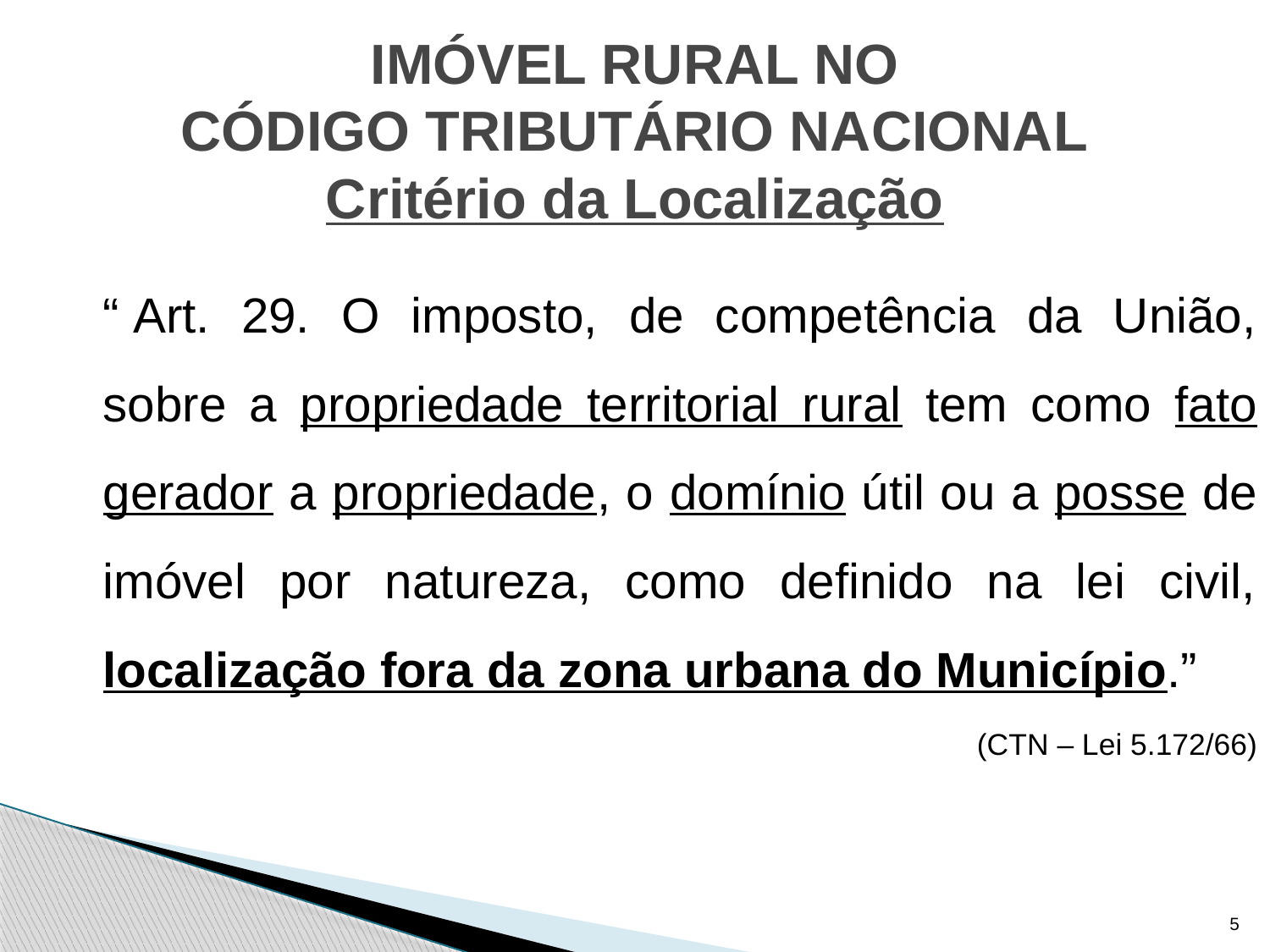

IMÓVEL RURAL NO
CÓDIGO TRIBUTÁRIO NACIONAL
Critério da Localização
	“ Art. 29. O imposto, de competência da União, sobre a propriedade territorial rural tem como fato gerador a propriedade, o domínio útil ou a posse de imóvel por natureza, como definido na lei civil, localização fora da zona urbana do Município.”
 (CTN – Lei 5.172/66)
5